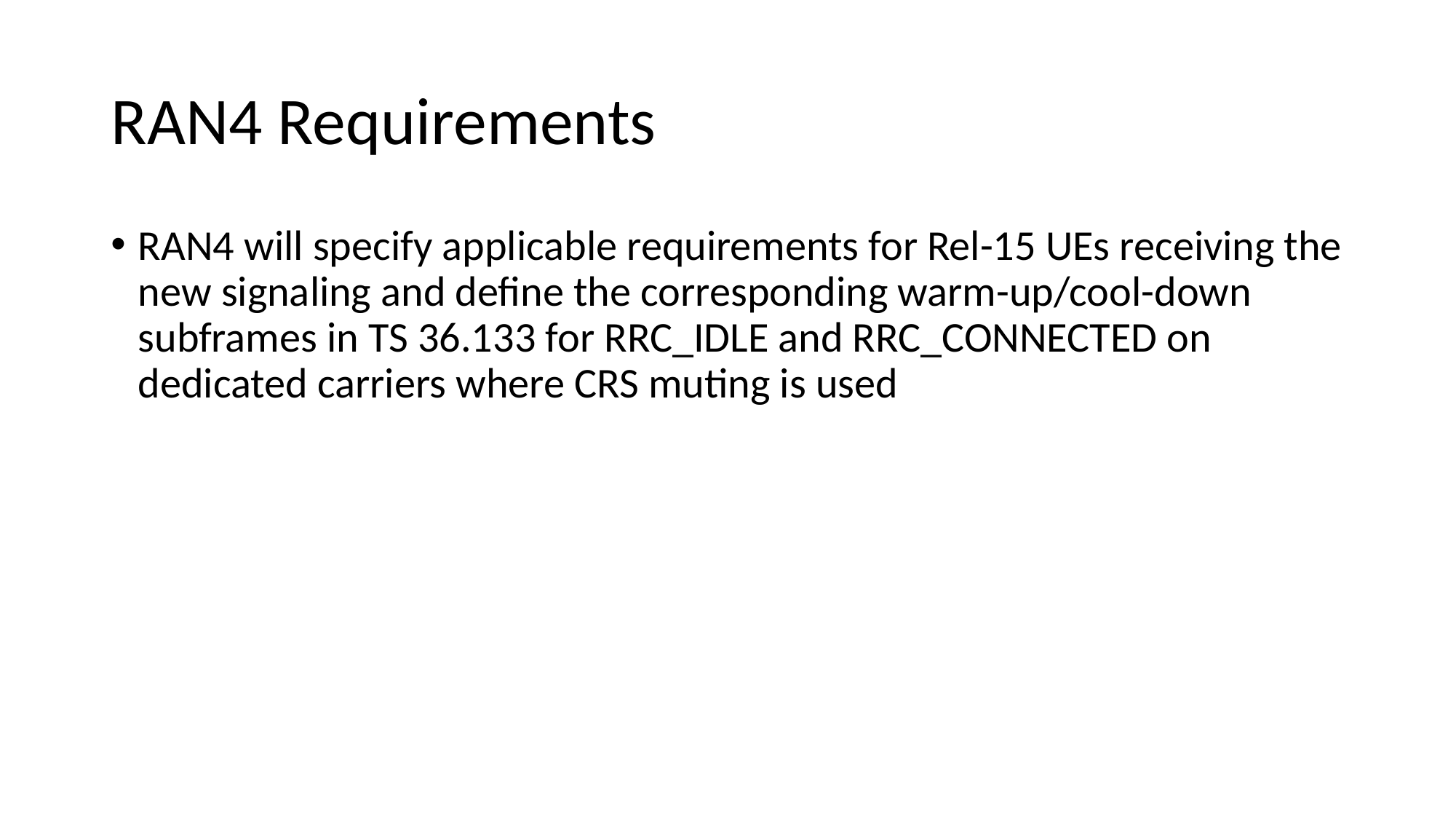

# RAN4 Requirements
RAN4 will specify applicable requirements for Rel-15 UEs receiving the new signaling and define the corresponding warm-up/cool-down subframes in TS 36.133 for RRC_IDLE and RRC_CONNECTED on dedicated carriers where CRS muting is used